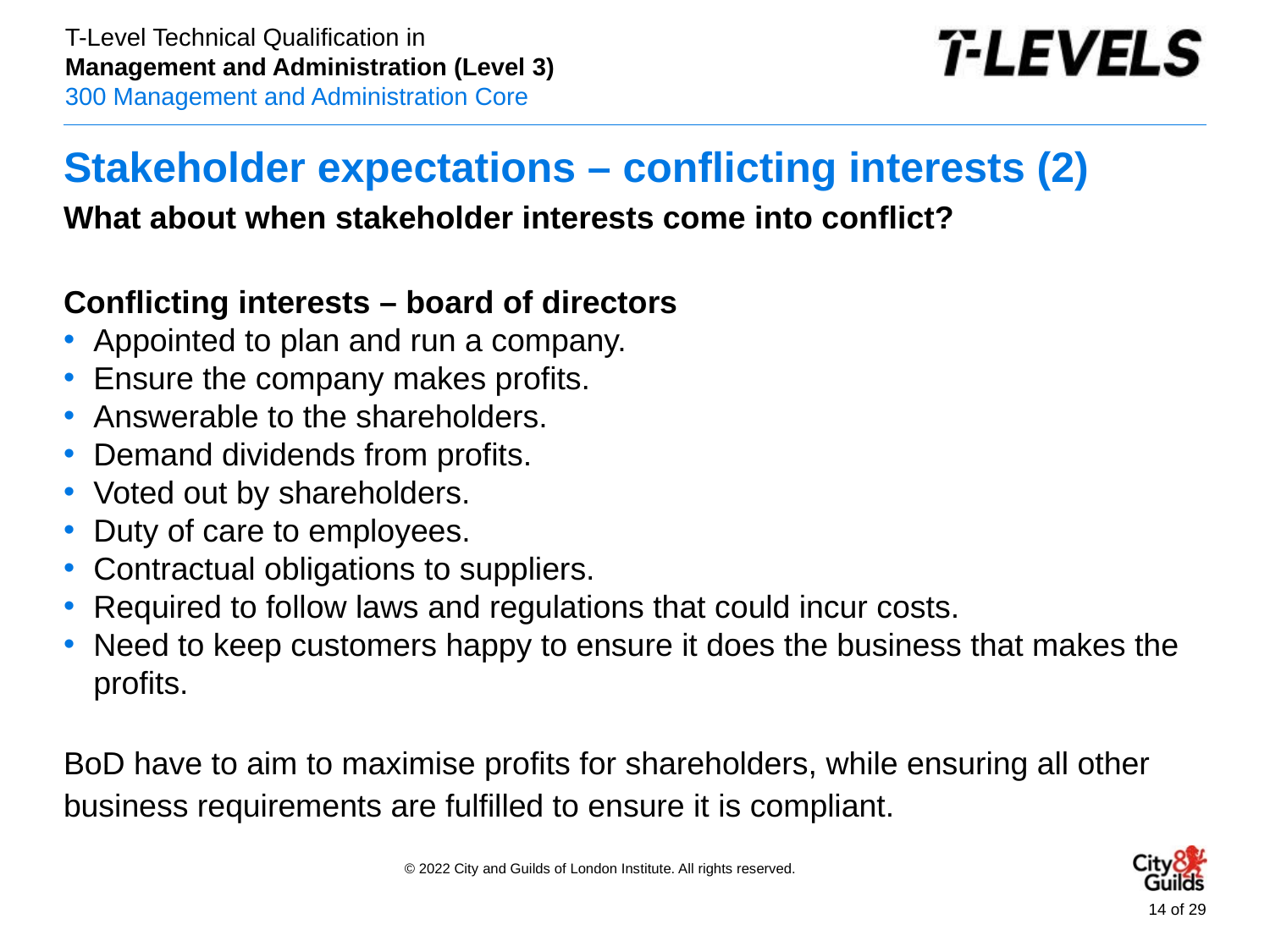

# Stakeholder expectations – conflicting interests (2)
What about when stakeholder interests come into conflict?

Conflicting interests – board of directors
Appointed to plan and run a company.
Ensure the company makes profits.
Answerable to the shareholders.
Demand dividends from profits.
Voted out by shareholders.
Duty of care to employees.
Contractual obligations to suppliers.
Required to follow laws and regulations that could incur costs.
Need to keep customers happy to ensure it does the business that makes the profits.

BoD have to aim to maximise profits for shareholders, while ensuring all other business requirements are fulfilled to ensure it is compliant.